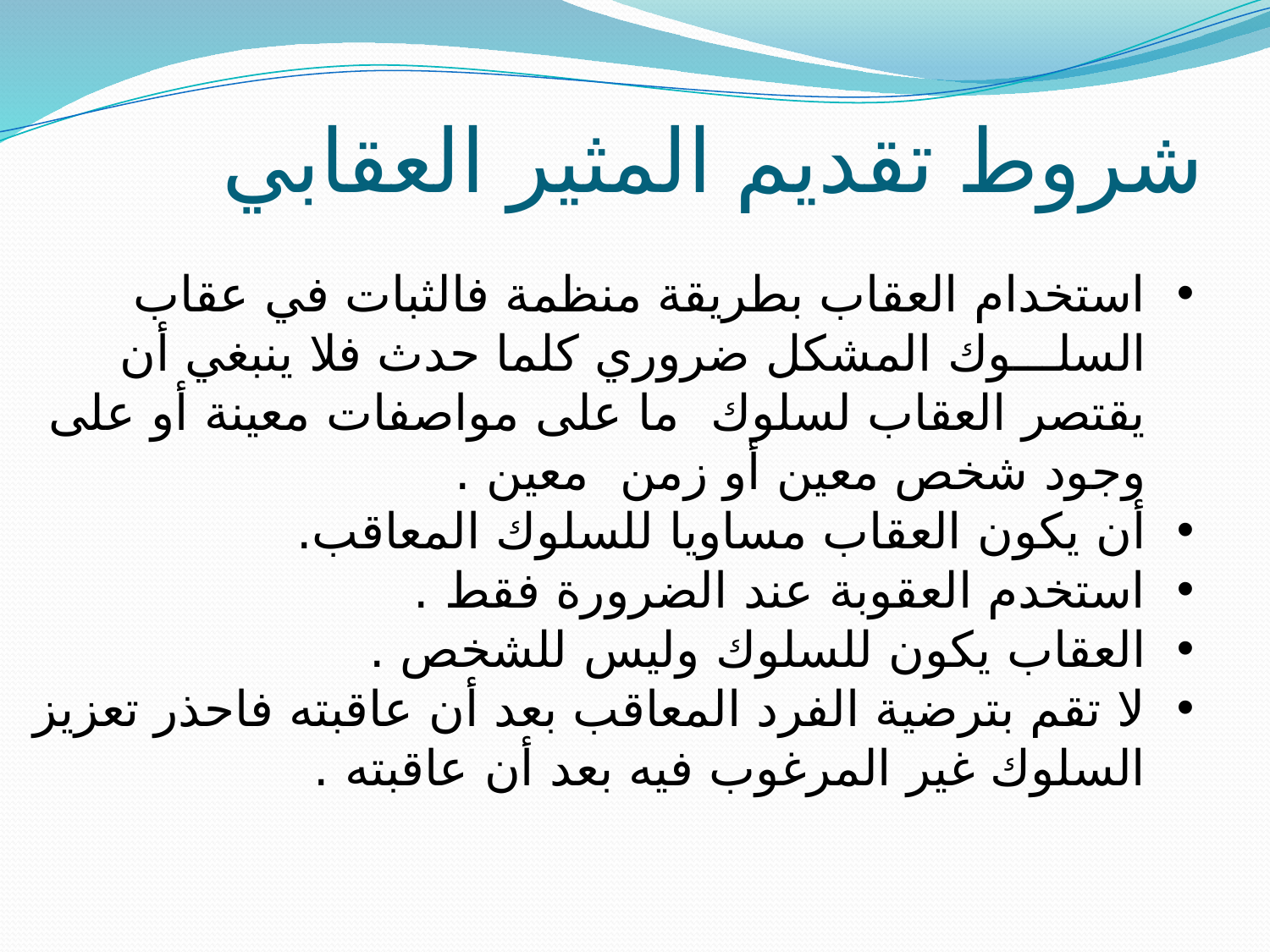

شروط تقديم المثير العقابي
استخدام العقاب بطريقة منظمة فالثبات في عقاب السلـــوك المشكل ضروري كلما حدث فلا ينبغي أن يقتصر العقاب لسلوك  ما على مواصفات معينة أو على وجود شخص معين أو زمن  معين .
أن يكون العقاب مساويا للسلوك المعاقب.
استخدم العقوبة عند الضرورة فقط .
العقاب يكون للسلوك وليس للشخص .
لا تقم بترضية الفرد المعاقب بعد أن عاقبته فاحذر تعزيز السلوك غير المرغوب فيه بعد أن عاقبته .